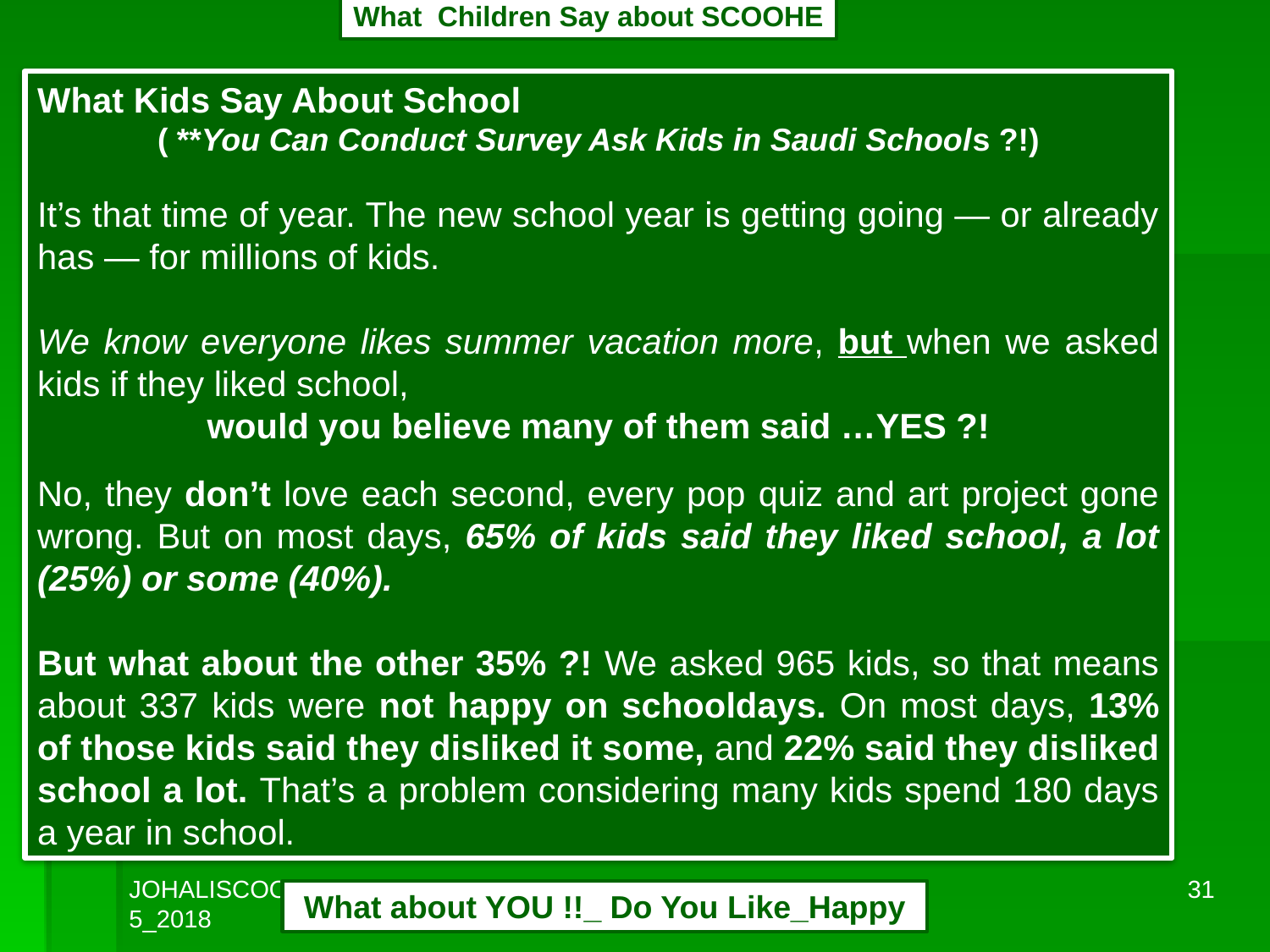

What  Children Say about SCOOHE
What Kids Say About School
( **You Can Conduct Survey Ask Kids in Saudi Schools ?!)

It’s that time of year. The new school year is getting going — or already has — for millions of kids.

We know everyone likes summer vacation more, but when we asked kids if they liked school,
would you believe many of them said …YES ?!

No, they don’t love each second, every pop quiz and art project gone wrong. But on most days, 65% of kids said they liked school, a lot (25%) or some (40%).

But what about the other 35% ?! We asked 965 kids, so that means about 337 kids were not happy on schooldays. On most days, 13% of those kids said they disliked it some, and 22% said they disliked school a lot. That’s a problem considering many kids spend 180 days a year in school.
JOHALISCOOHE2015_2018
CHS485
31
 What about YOU !!_ Do You Like_Happy